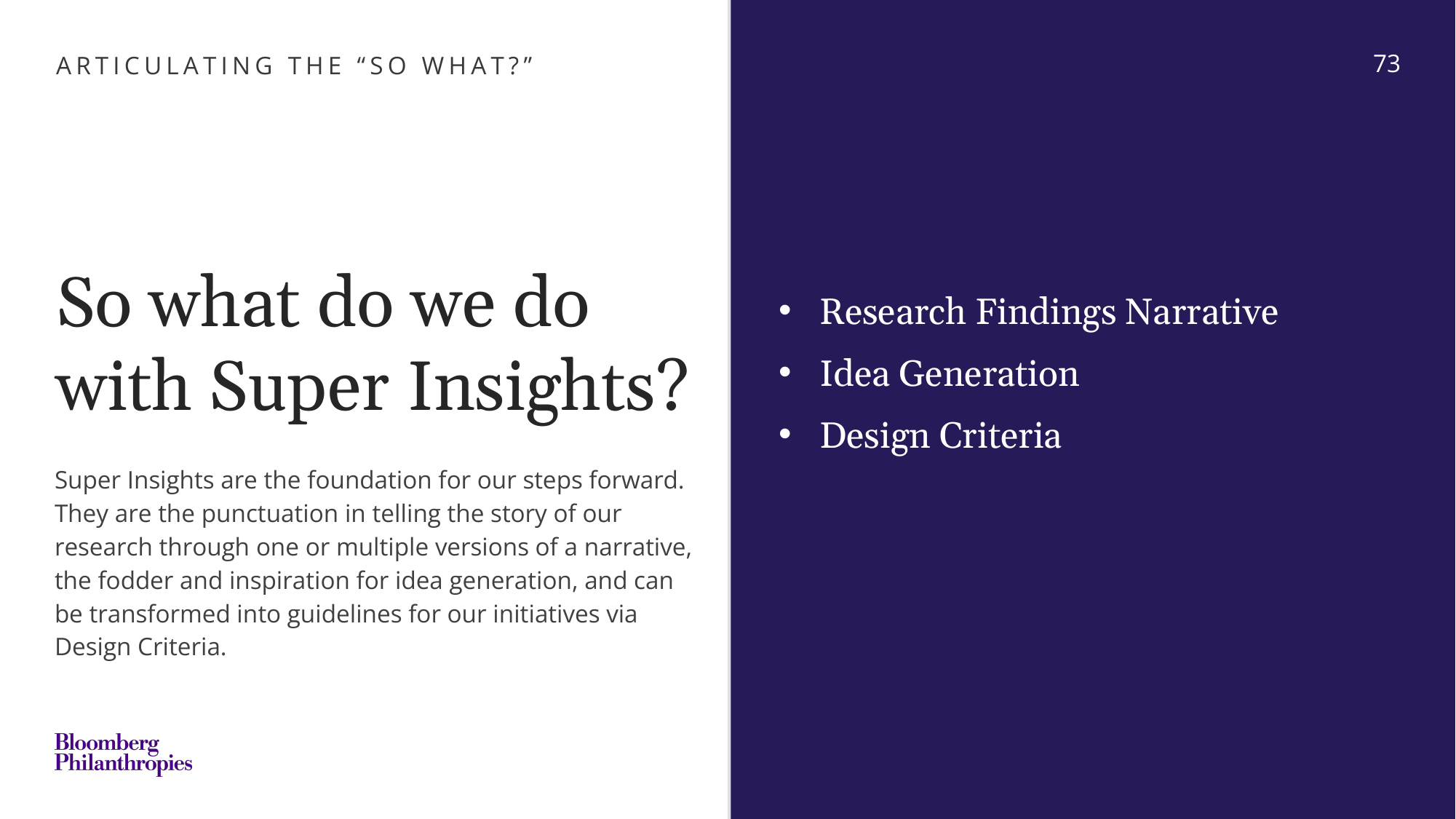

ARTICULATING THE “SO WHAT?”
73
So what do we do with Super Insights?
Super Insights are the foundation for our steps forward. They are the punctuation in telling the story of our research through one or multiple versions of a narrative, the fodder and inspiration for idea generation, and can be transformed into guidelines for our initiatives via Design Criteria.
Research Findings Narrative
Idea Generation
Design Criteria